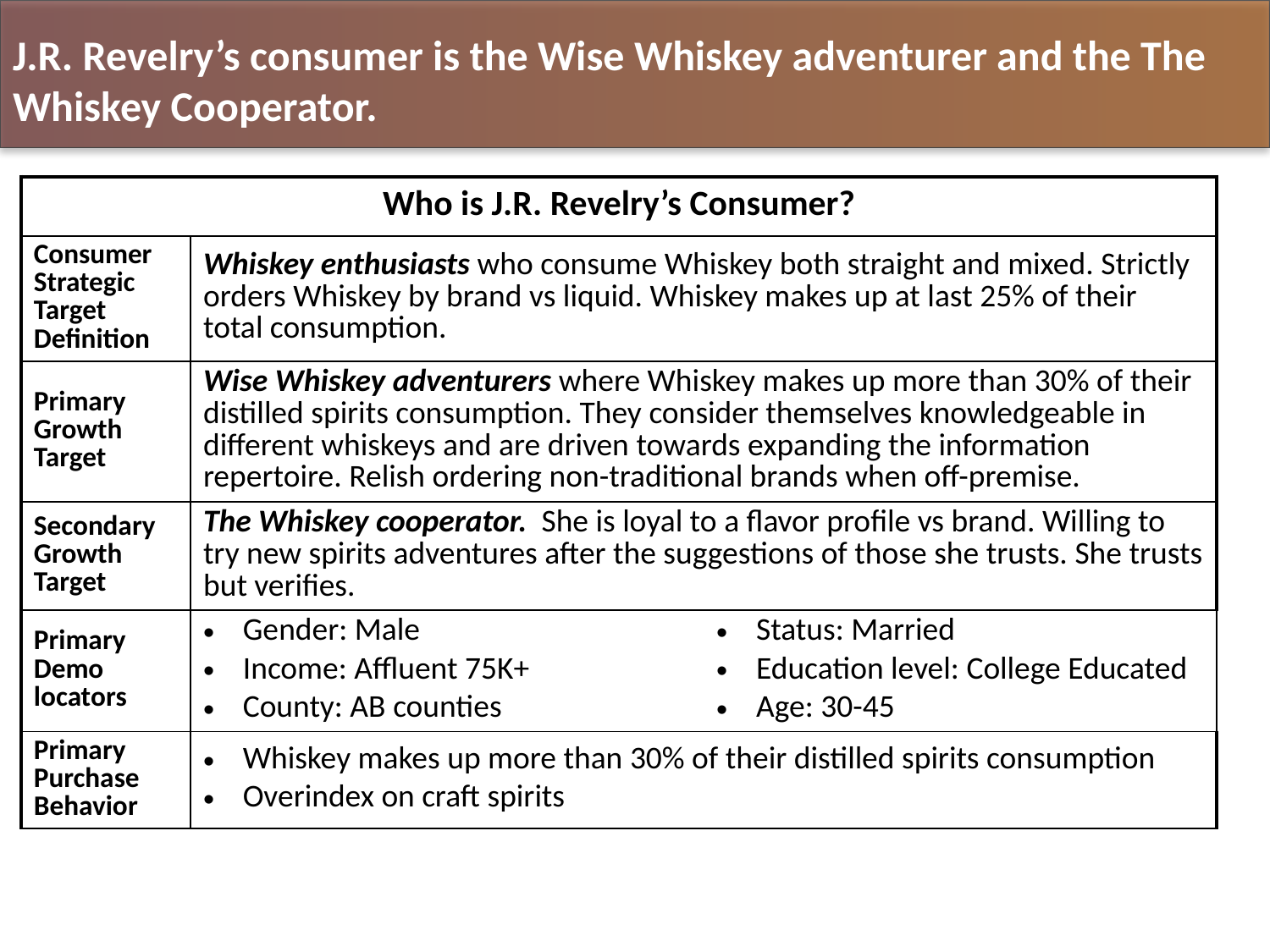

J.R. Revelry’s consumer is the Wise Whiskey adventurer and the The Whiskey Cooperator.
| Who is J.R. Revelry’s Consumer? |  |  |
| --- | --- | --- |
| Consumer Strategic Target Definition | Whiskey enthusiasts who consume Whiskey both straight and mixed. Strictly orders Whiskey by brand vs liquid. Whiskey makes up at last 25% of their total consumption. |  |
| Primary Growth Target | Wise Whiskey adventurers where Whiskey makes up more than 30% of their distilled spirits consumption. They consider themselves knowledgeable in different whiskeys and are driven towards expanding the information repertoire. Relish ordering non-traditional brands when off-premise. |  |
| Secondary Growth Target | The Whiskey cooperator. She is loyal to a flavor profile vs brand. Willing to try new spirits adventures after the suggestions of those she trusts. She trusts but verifies. |  |
| Primary Demo locators | Gender: Male Income: Affluent 75K+ County: AB counties | Status: Married Education level: College Educated Age: 30-45 |
| Primary Purchase Behavior | Whiskey makes up more than 30% of their distilled spirits consumption Overindex on craft spirits |  |